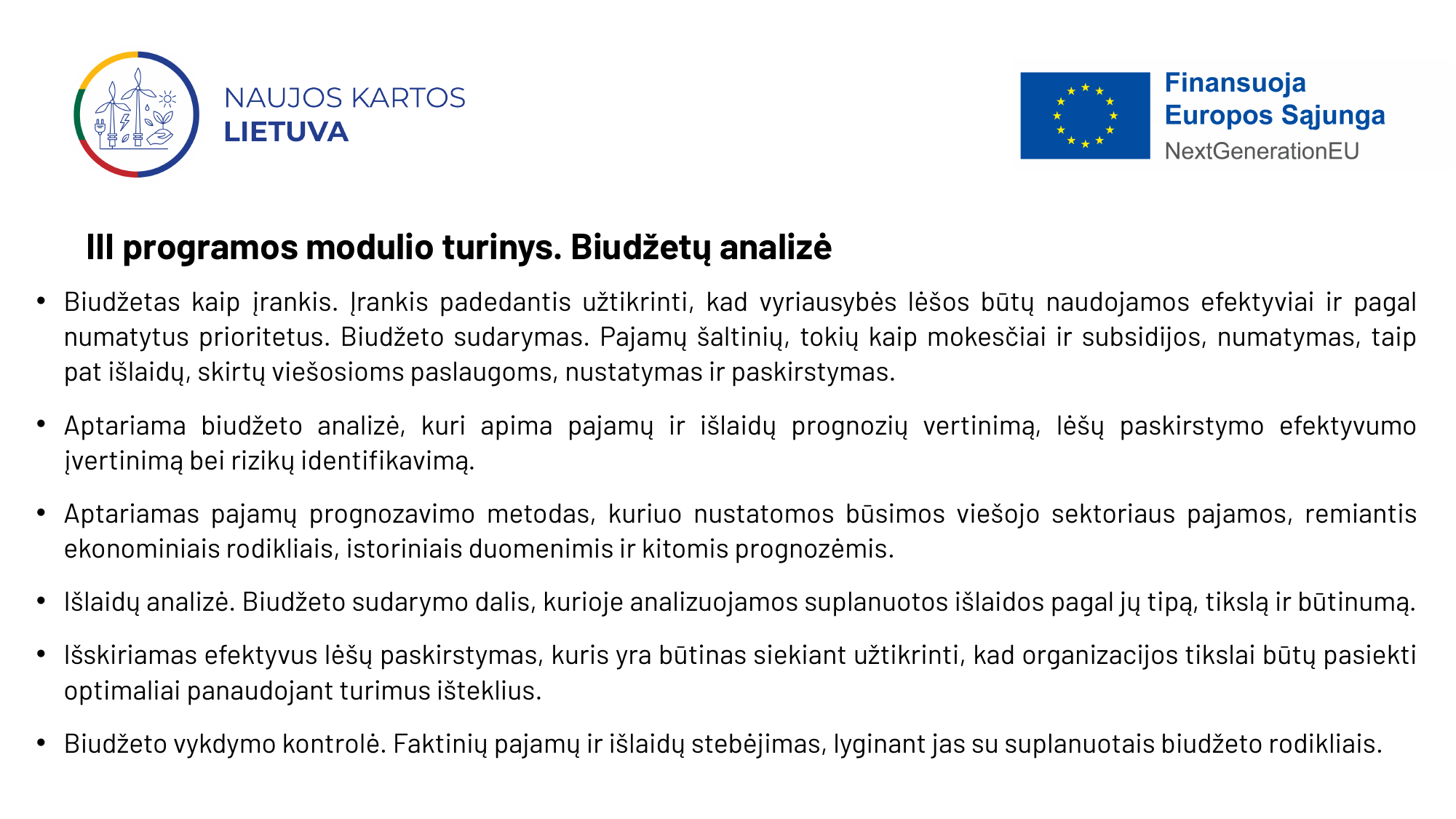

# III programos modulio turinys. Biudžetų analizė
Biudžetas kaip įrankis. Įrankis padedantis užtikrinti, kad vyriausybės lėšos būtų naudojamos efektyviai ir pagal numatytus prioritetus. Biudžeto sudarymas. Pajamų šaltinių, tokių kaip mokesčiai ir subsidijos, numatymas, taip pat išlaidų, skirtų viešosioms paslaugoms, nustatymas ir paskirstymas.
Aptariama biudžeto analizė, kuri apima pajamų ir išlaidų prognozių vertinimą, lėšų paskirstymo efektyvumo įvertinimą bei rizikų identifikavimą.
Aptariamas pajamų prognozavimo metodas, kuriuo nustatomos būsimos viešojo sektoriaus pajamos, remiantis ekonominiais rodikliais, istoriniais duomenimis ir kitomis prognozėmis.
Išlaidų analizė. Biudžeto sudarymo dalis, kurioje analizuojamos suplanuotos išlaidos pagal jų tipą, tikslą ir būtinumą.
Išskiriamas efektyvus lėšų paskirstymas, kuris yra būtinas siekiant užtikrinti, kad organizacijos tikslai būtų pasiekti optimaliai panaudojant turimus išteklius.
Biudžeto vykdymo kontrolė. Faktinių pajamų ir išlaidų stebėjimas, lyginant jas su suplanuotais biudžeto rodikliais.